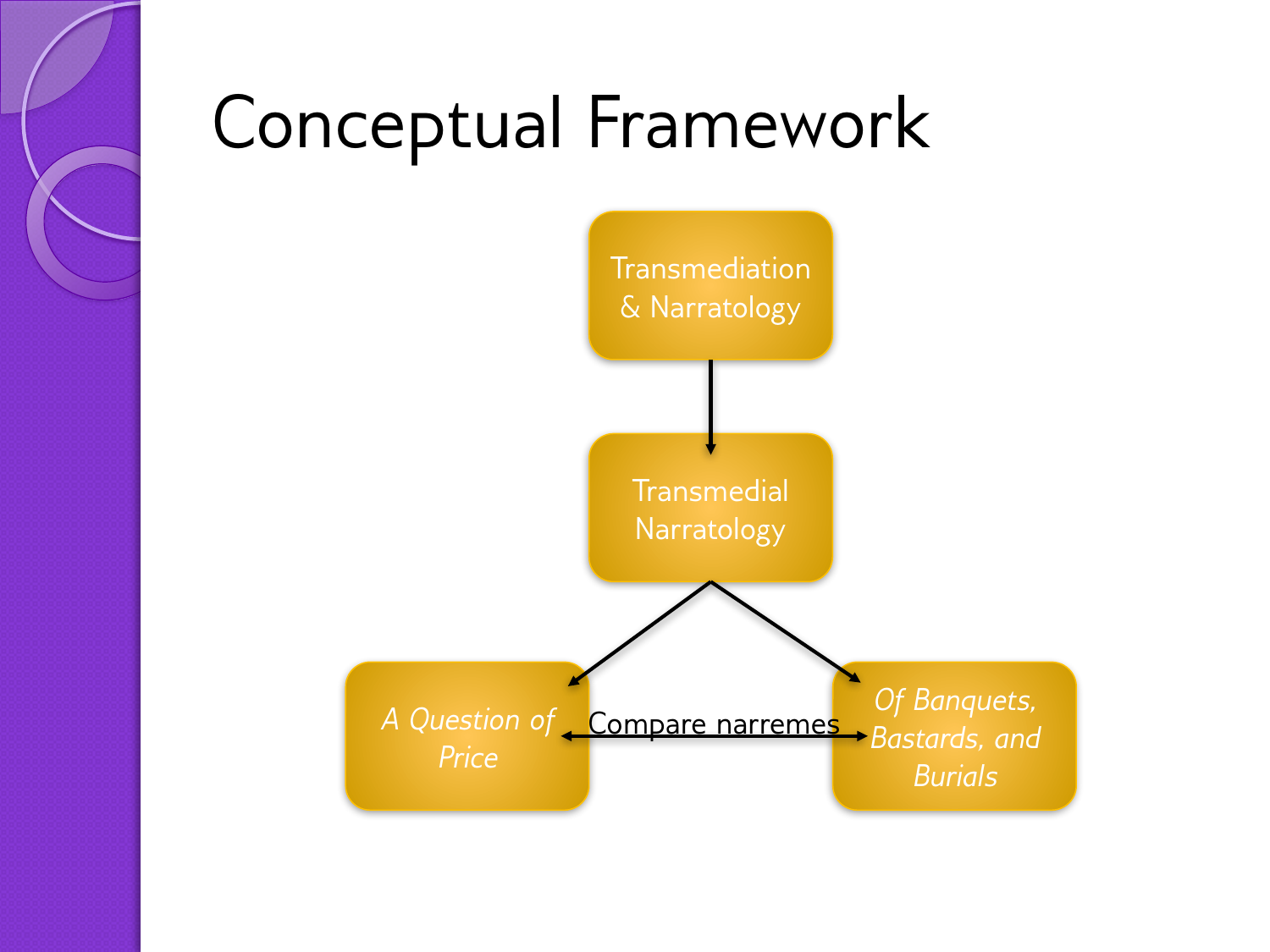

# Conceptual Framework

Transmediation & Narratology
Transmedial Narratology
A Question of Price
Of Banquets, Bastards, and Burials
Compare narremes